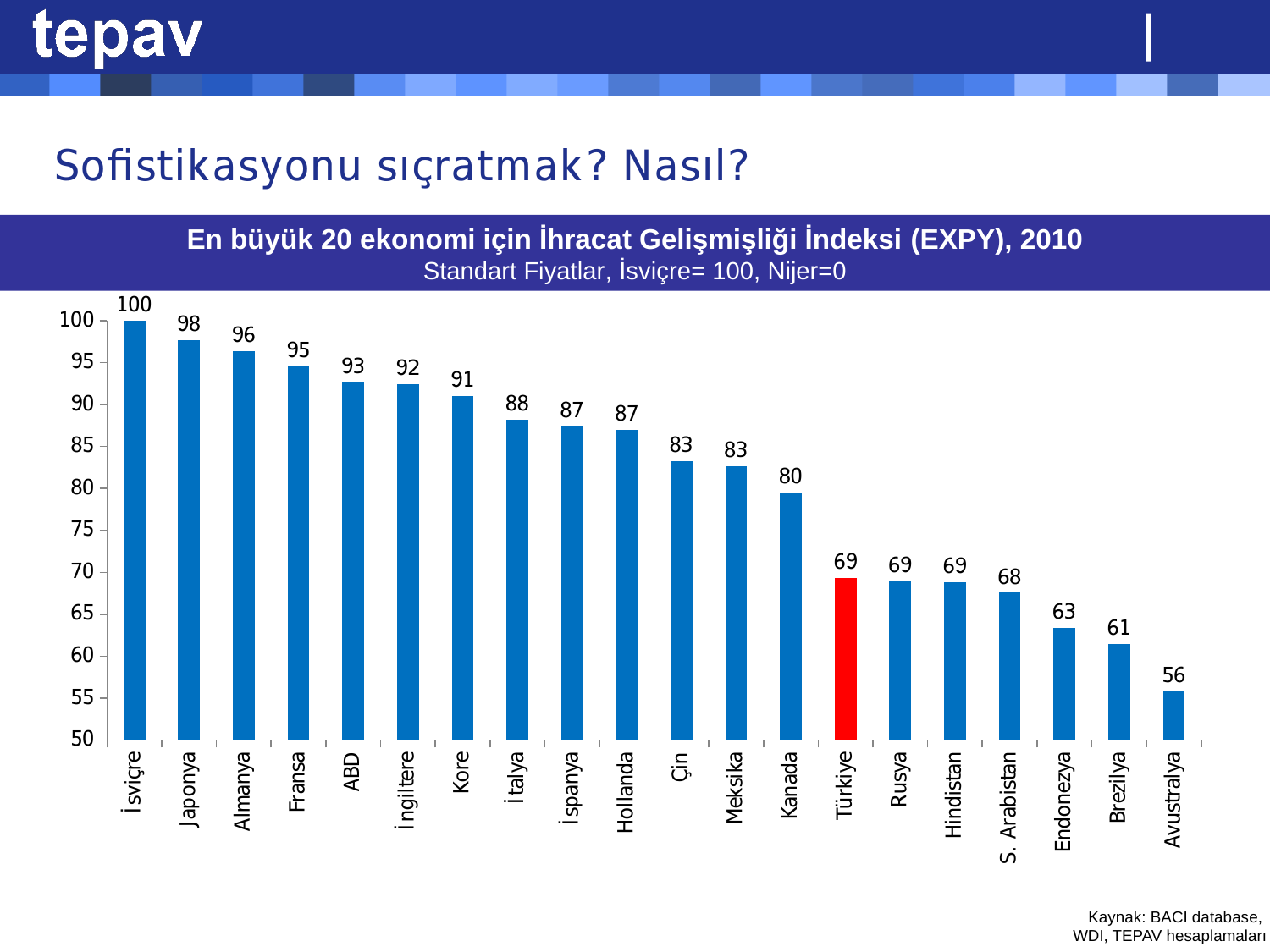

# Sofistikasyonu sıçratmak? Nasıl?
En büyük 20 ekonomi için İhracat Gelişmişliği İndeksi (EXPY), 2010
Standart Fiyatlar, İsviçre= 100, Nijer=0

### Chart

| Category | EXPY |
|---|---|
| İsviçre | 100.0 |
| Japonya | 97.71469960535647 |
| Almanya | 96.3341897869398 |
| Fransa | 94.53096745476297 |
| ABD | 92.67235383655336 |
| İngiltere | 92.41099638739556 |
| Kore | 91.017371502152 |
| İtalya | 88.21025041829117 |
| İspanya | 87.37928177124938 |
| Hollanda | 87.0177232243992 |
| Çin | 83.217086150092 |
| Meksika | 82.62775267368453 |
| Kanada | 79.50482674201871 |
| Türkiye | 69.33940799383159 |
| Rusya | 68.9440185359611 |
| Hindistan | 68.82017057535366 |
| S. Arabistan | 67.56683716253478 |
| Endonezya | 63.377318485487976 |
| Brezilya | 61.440014466315915 |
| Avustralya | 55.84296098466315 |
Kaynak: BACI database,
WDI, TEPAV hesaplamaları